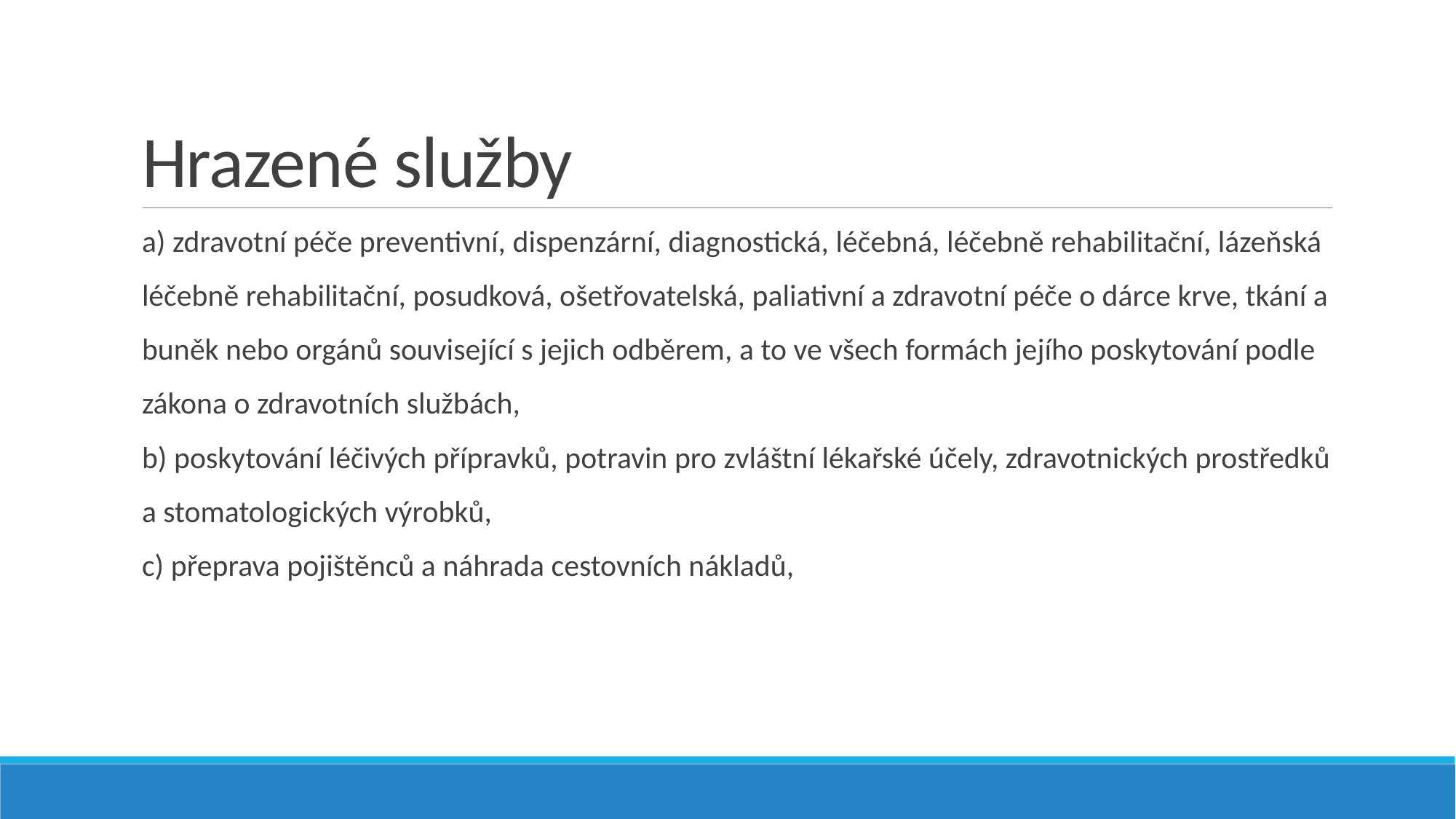

# Hrazené služby
a) zdravotní péče preventivní, dispenzární, diagnostická, léčebná, léčebně rehabilitační, lázeňská
léčebně rehabilitační, posudková, ošetřovatelská, paliativní a zdravotní péče o dárce krve, tkání a
buněk nebo orgánů související s jejich odběrem, a to ve všech formách jejího poskytování podle
zákona o zdravotních službách,
b) poskytování léčivých přípravků, potravin pro zvláštní lékařské účely, zdravotnických prostředků
a stomatologických výrobků,
c) přeprava pojištěnců a náhrada cestovních nákladů,